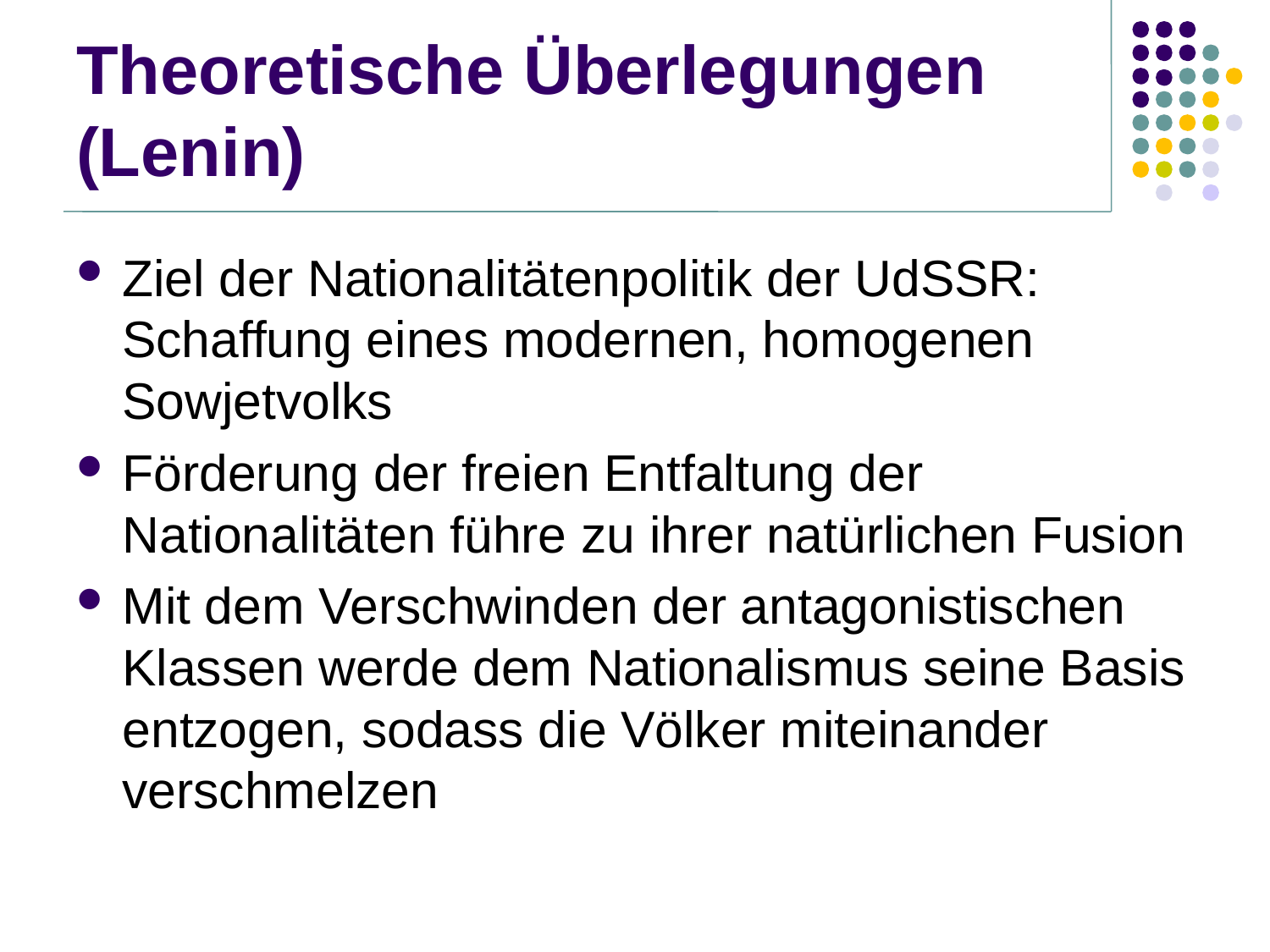

# Theoretische Überlegungen (Lenin)
Ziel der Nationalitätenpolitik der UdSSR: Schaffung eines modernen, homogenen Sowjetvolks
Förderung der freien Entfaltung der Nationalitäten führe zu ihrer natürlichen Fusion
Mit dem Verschwinden der antagonistischen Klassen werde dem Nationalismus seine Basis entzogen, sodass die Völker miteinander verschmelzen